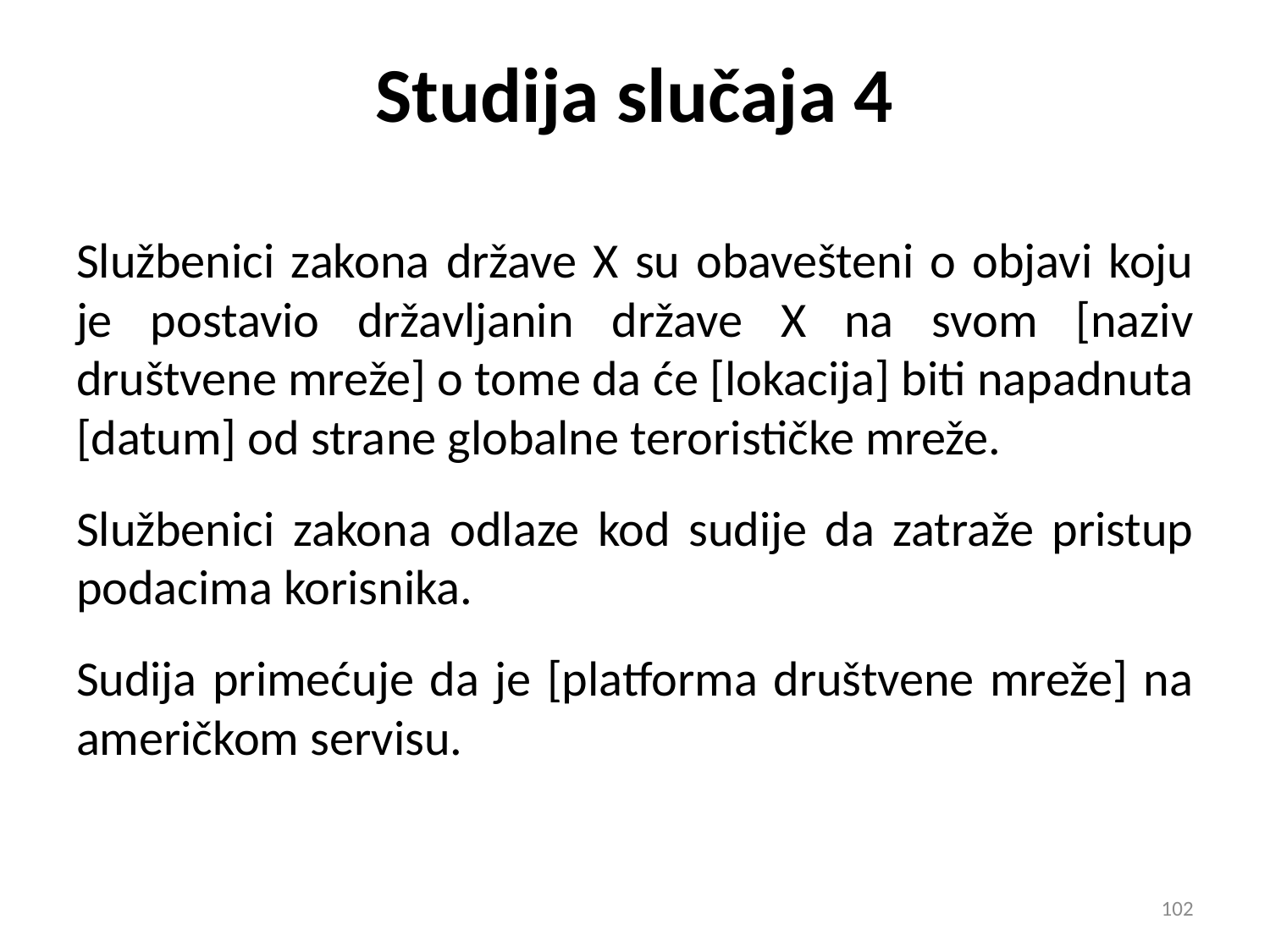

# Studija slučaja 4
Službenici zakona države X su obavešteni o objavi koju je postavio državljanin države X na svom [naziv društvene mreže] o tome da će [lokacija] biti napadnuta [datum] od strane globalne terorističke mreže.
Službenici zakona odlaze kod sudije da zatraže pristup podacima korisnika.
Sudija primećuje da je [platforma društvene mreže] na američkom servisu.
102